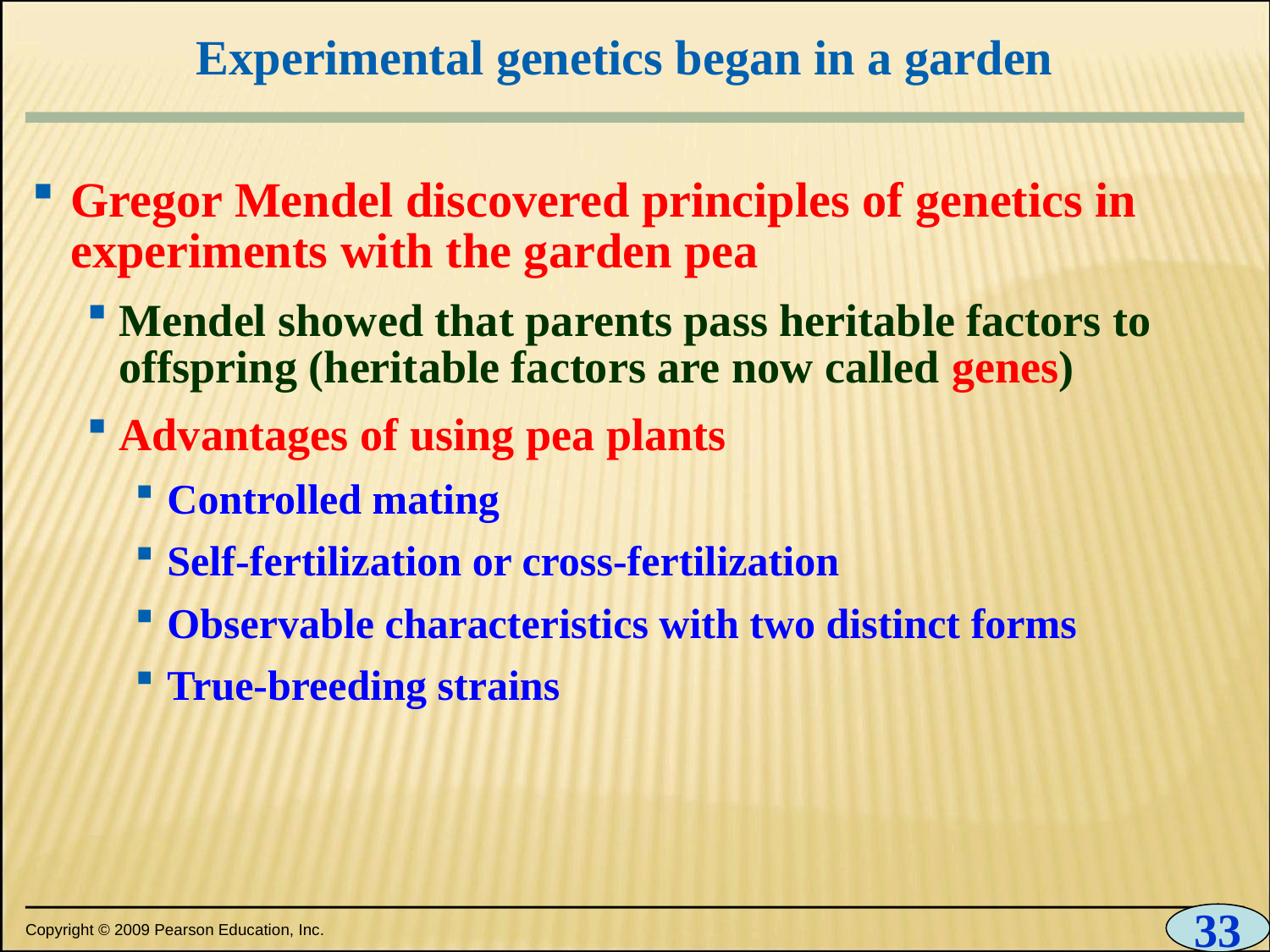

# Experimental genetics began in a garden
0

Gregor Mendel discovered principles of genetics in experiments with the garden pea
Mendel showed that parents pass heritable factors to offspring (heritable factors are now called genes)
Advantages of using pea plants
Controlled mating
Self-fertilization or cross-fertilization
Observable characteristics with two distinct forms
True-breeding strains
33

Copyright © 2009 Pearson Education, Inc.